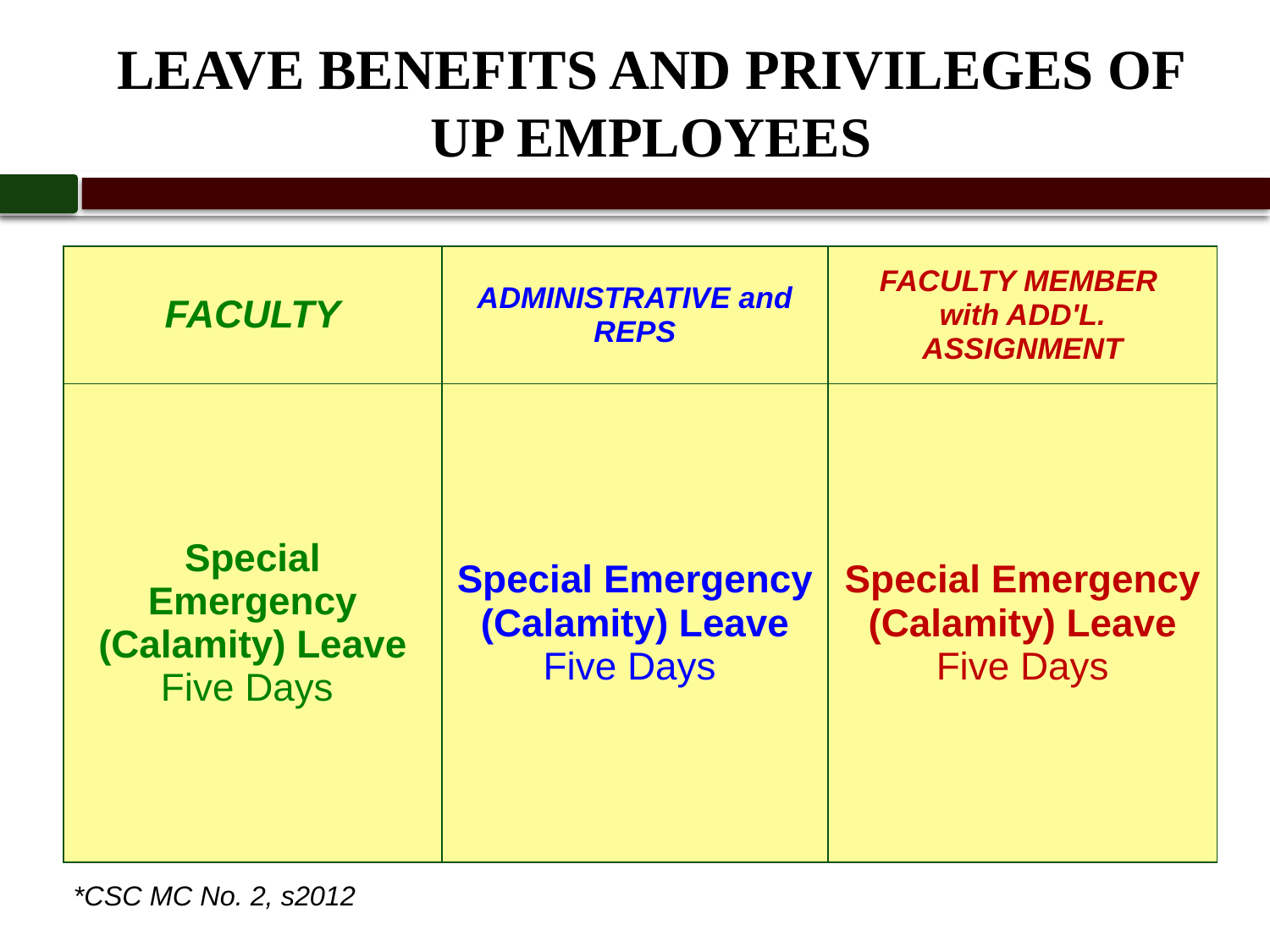

# LEAVE BENEFITS AND PRIVILEGES OF UP EMPLOYEES
| FACULTY | ADMINISTRATIVE and REPS | FACULTY MEMBER with ADD'L. ASSIGNMENT |
| --- | --- | --- |
| Special Emergency (Calamity) Leave Five Days | Special Emergency (Calamity) Leave Five Days | Special Emergency (Calamity) Leave Five Days |
*CSC MC No. 2, s2012